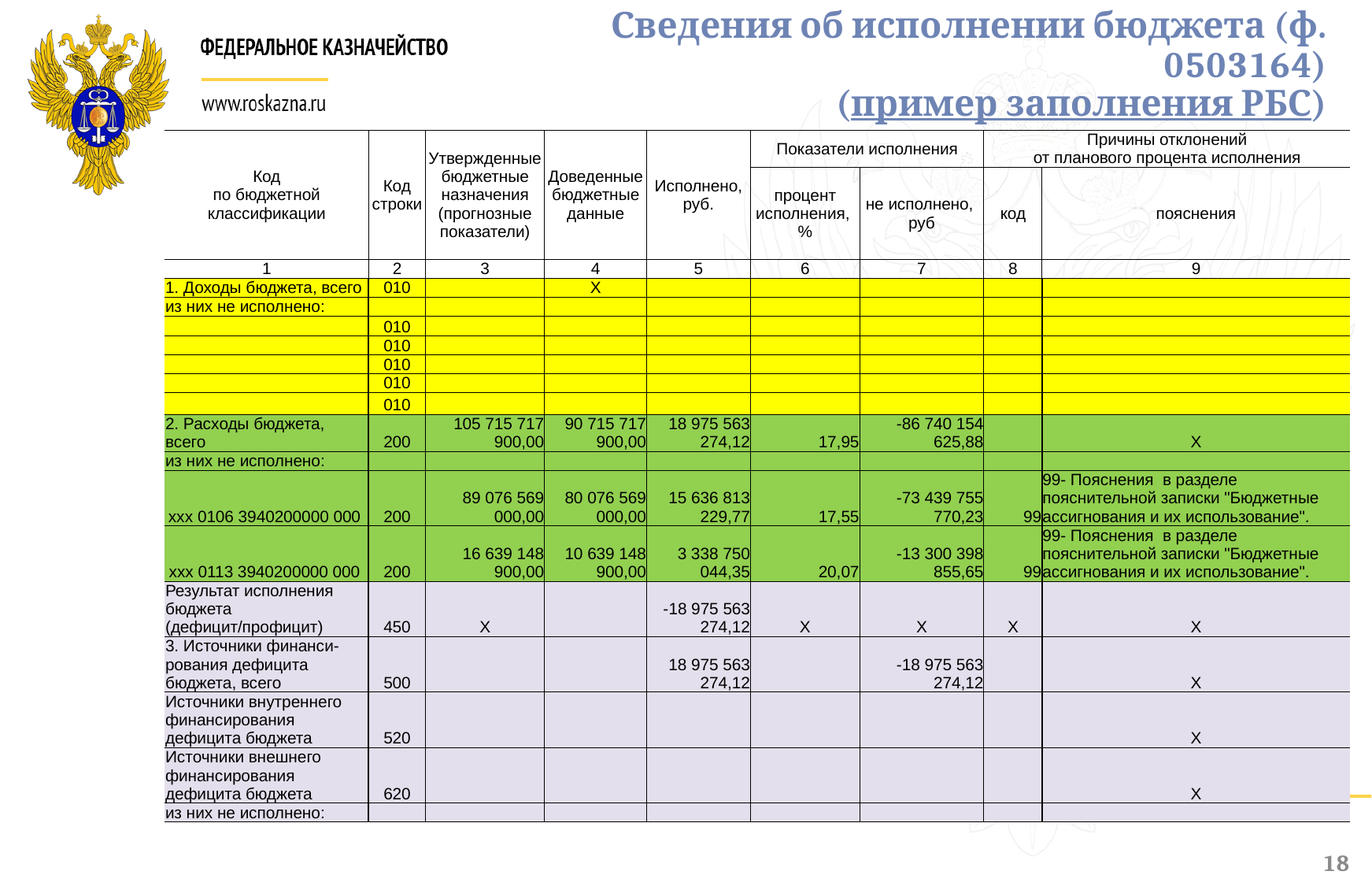

Сведения об исполнении бюджета (ф. 0503164)
(пример заполнения РБС)
| Код по бюджетной классификации | Код строки | Утвержденные бюджетные назначения (прогнозные показатели) | Доведенные бюджетные данные | Исполнено, руб. | Показатели исполнения |  | Причины отклонений от планового процента исполнения |  |
| --- | --- | --- | --- | --- | --- | --- | --- | --- |
|  |  |  |  |  | процент исполнения, % | не исполнено, руб | код | пояснения |
| 1 | 2 | 3 | 4 | 5 | 6 | 7 | 8 | 9 |
| 1. Доходы бюджета, всего | 010 |  | X |  |  |  |  |  |
| из них не исполнено: |  |  |  |  |  |  |  |  |
|  | 010 |  |  |  |  |  |  |  |
|  | 010 |  |  |  |  |  |  |  |
|  | 010 |  |  |  |  |  |  |  |
|  | 010 |  |  |  |  |  |  |  |
|  | 010 |  |  |  |  |  |  |  |
| 2. Расходы бюджета, всего | 200 | 105 715 717 900,00 | 90 715 717 900,00 | 18 975 563 274,12 | 17,95 | -86 740 154 625,88 |  | X |
| из них не исполнено: |  |  |  |  |  |  |  |  |
| xxx 0106 3940200000 000 | 200 | 89 076 569 000,00 | 80 076 569 000,00 | 15 636 813 229,77 | 17,55 | -73 439 755 770,23 | 99 | 99- Пояснения в разделе пояснительной записки "Бюджетные ассигнования и их использование". |
| xxx 0113 3940200000 000 | 200 | 16 639 148 900,00 | 10 639 148 900,00 | 3 338 750 044,35 | 20,07 | -13 300 398 855,65 | 99 | 99- Пояснения в разделе пояснительной записки "Бюджетные ассигнования и их использование". |
| Результат исполнения бюджета (дефицит/профицит) | 450 | X |  | -18 975 563 274,12 | X | X | X | X |
| 3. Источники финанси-рования дефицита бюджета, всего | 500 |  |  | 18 975 563 274,12 |  | -18 975 563 274,12 |  | X |
| Источники внутреннего финансирования дефицита бюджета | 520 |  |  |  |  |  |  | X |
| Источники внешнего финансирования дефицита бюджета | 620 |  |  |  |  |  |  | X |
| из них не исполнено: |  |  |  |  |  |  |  |  |
18